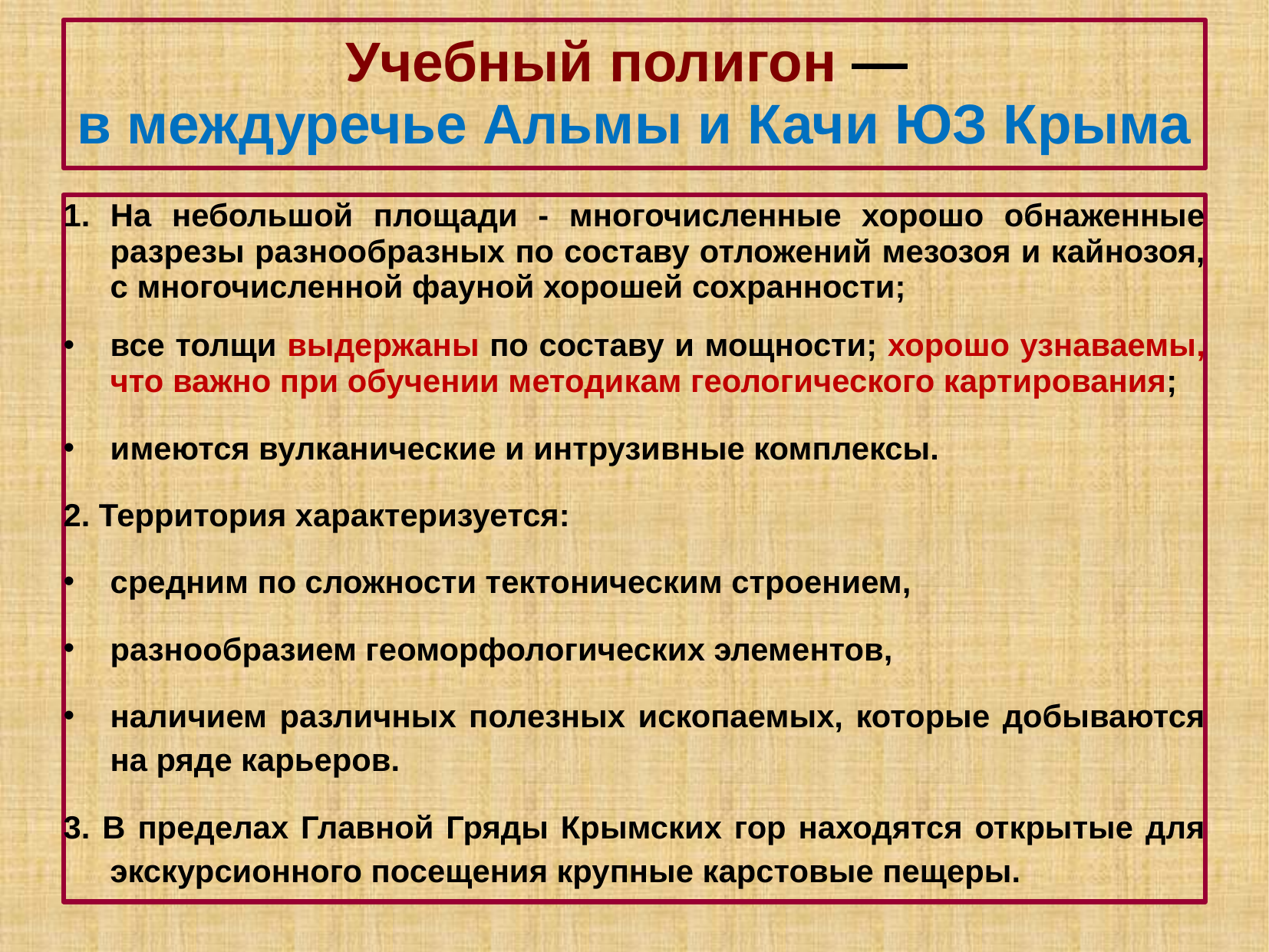

# Учебный полигон — в междуречье Альмы и Качи ЮЗ Крыма
1. На небольшой площади - многочисленные хорошо обнаженные разрезы разнообразных по составу отложений мезозоя и кайнозоя, с многочисленной фауной хорошей сохранности;
все толщи выдержаны по составу и мощности; хорошо узнаваемы, что важно при обучении методикам геологического картирования;
имеются вулканические и интрузивные комплексы.
2. Территория характеризуется:
средним по сложности тектоническим строением,
разнообразием геоморфологических элементов,
наличием различных полезных ископаемых, которые добываются на ряде карьеров.
3. В пределах Главной Гряды Крымских гор находятся открытые для экскурсионного посещения крупные карстовые пещеры.